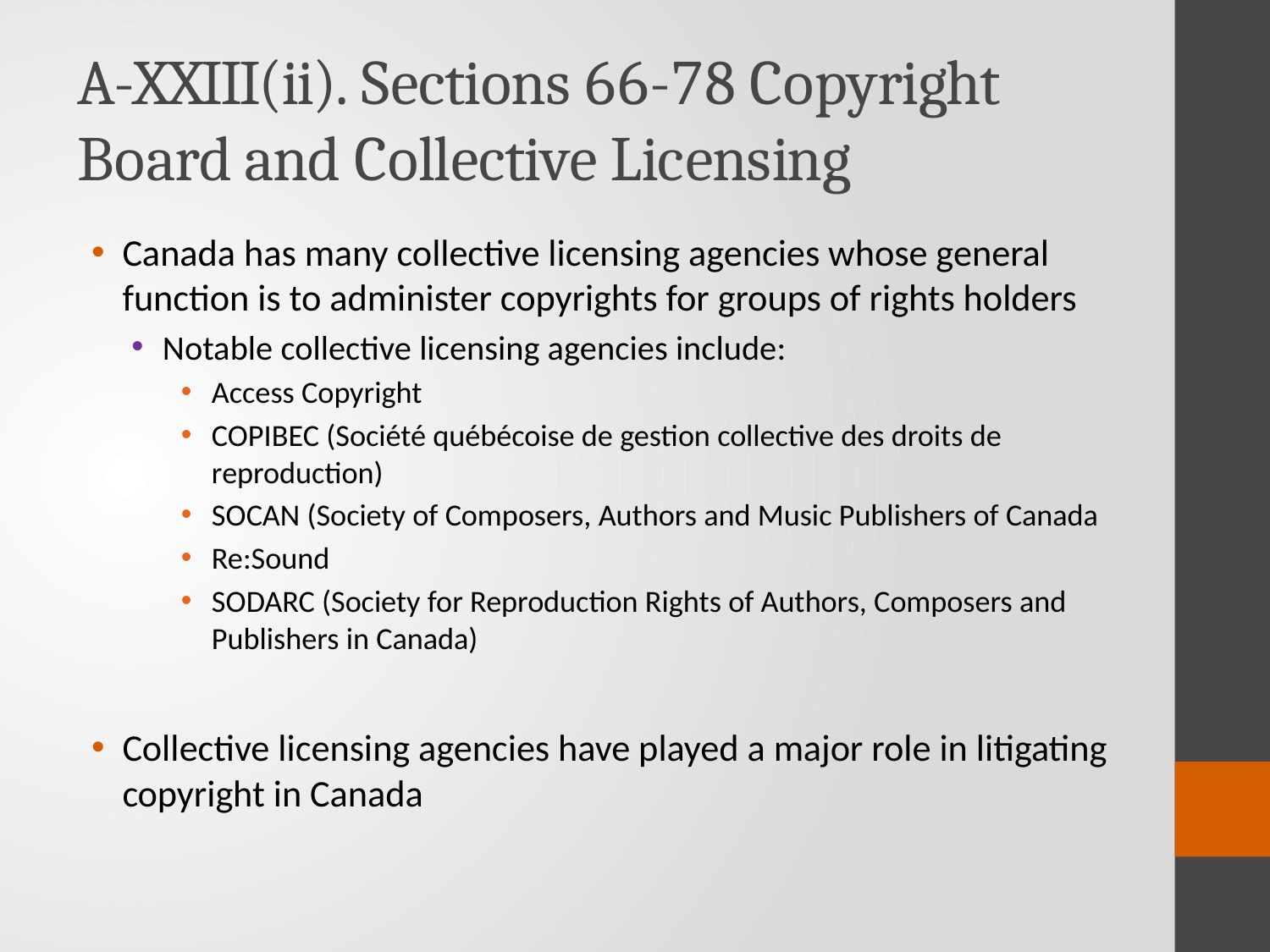

# A-XXIII(ii). Sections 66-78 Copyright Board and Collective Licensing
Canada has many collective licensing agencies whose general function is to administer copyrights for groups of rights holders
Notable collective licensing agencies include:
Access Copyright
COPIBEC (Société québécoise de gestion collective des droits de reproduction)
SOCAN (Society of Composers, Authors and Music Publishers of Canada
Re:Sound
SODARC (Society for Reproduction Rights of Authors, Composers and Publishers in Canada)

Collective licensing agencies have played a major role in litigating copyright in Canada